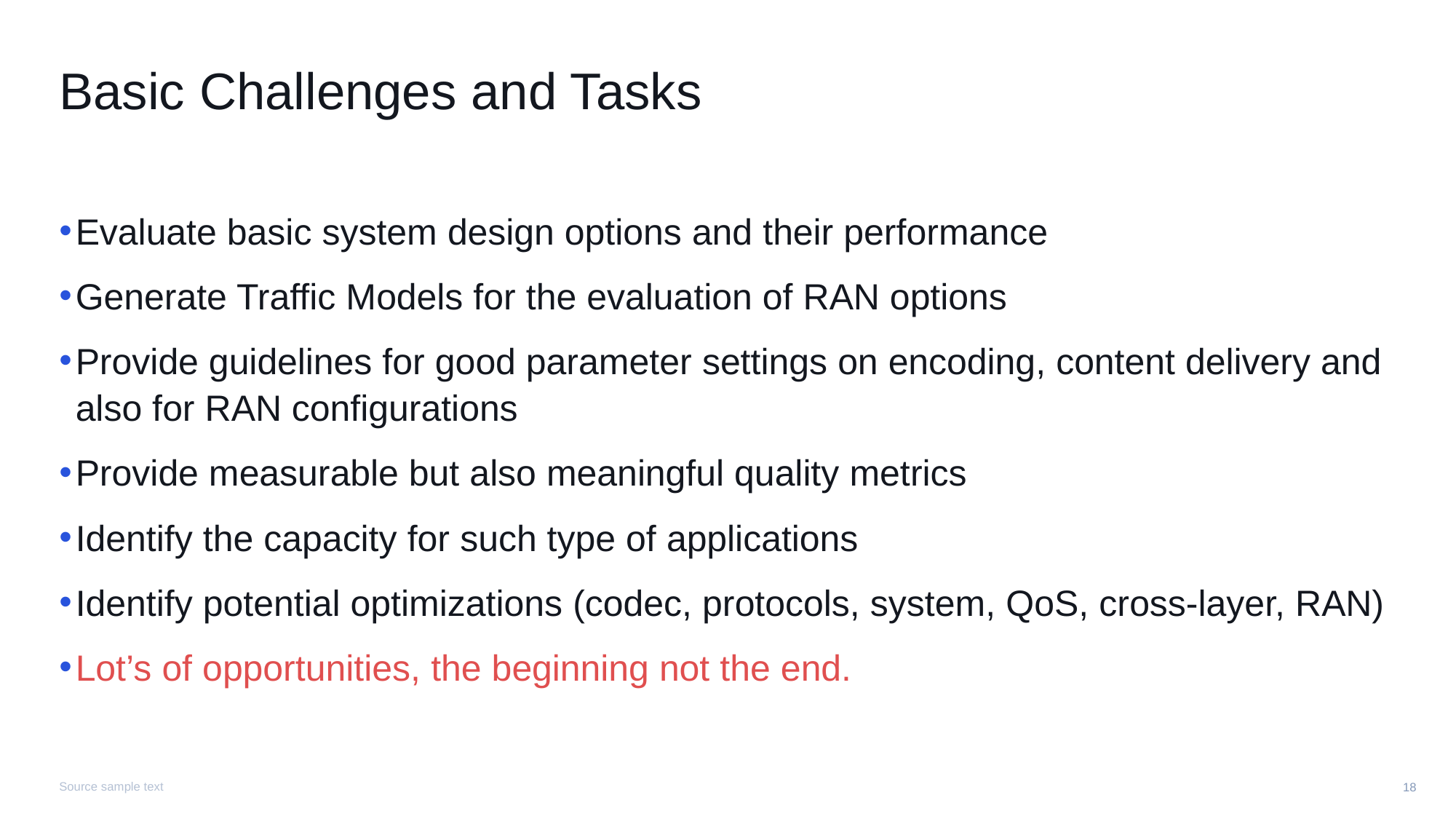

# Basic Challenges and Tasks

Evaluate basic system design options and their performance
Generate Traffic Models for the evaluation of RAN options
Provide guidelines for good parameter settings on encoding, content delivery and also for RAN configurations
Provide measurable but also meaningful quality metrics
Identify the capacity for such type of applications
Identify potential optimizations (codec, protocols, system, QoS, cross-layer, RAN)
Lot’s of opportunities, the beginning not the end.
Source sample text